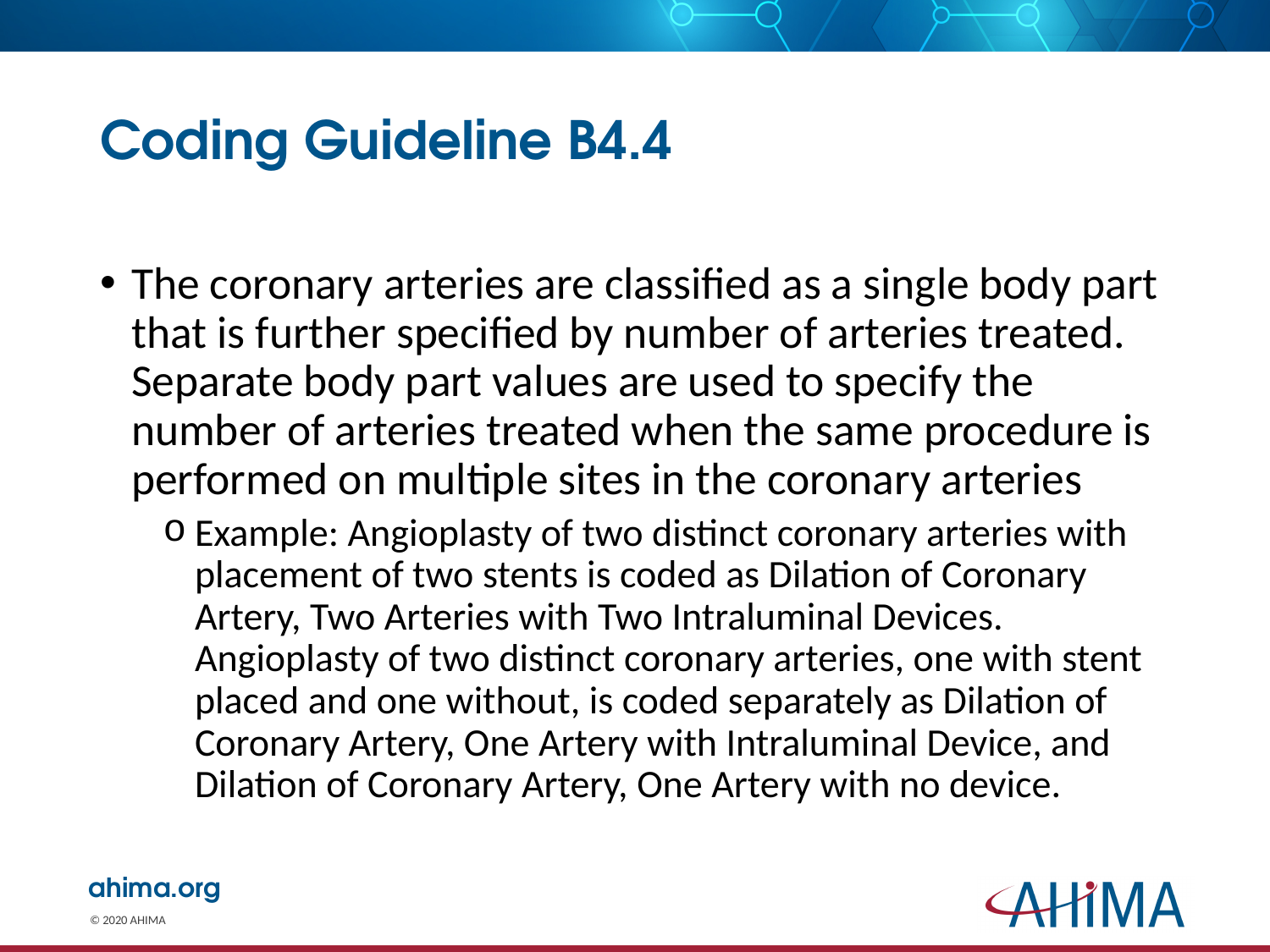

# Coding Guideline B4.4
The coronary arteries are classified as a single body part that is further specified by number of arteries treated. Separate body part values are used to specify the number of arteries treated when the same procedure is performed on multiple sites in the coronary arteries
Example: Angioplasty of two distinct coronary arteries with placement of two stents is coded as Dilation of Coronary Artery, Two Arteries with Two Intraluminal Devices. Angioplasty of two distinct coronary arteries, one with stent placed and one without, is coded separately as Dilation of Coronary Artery, One Artery with Intraluminal Device, and Dilation of Coronary Artery, One Artery with no device.